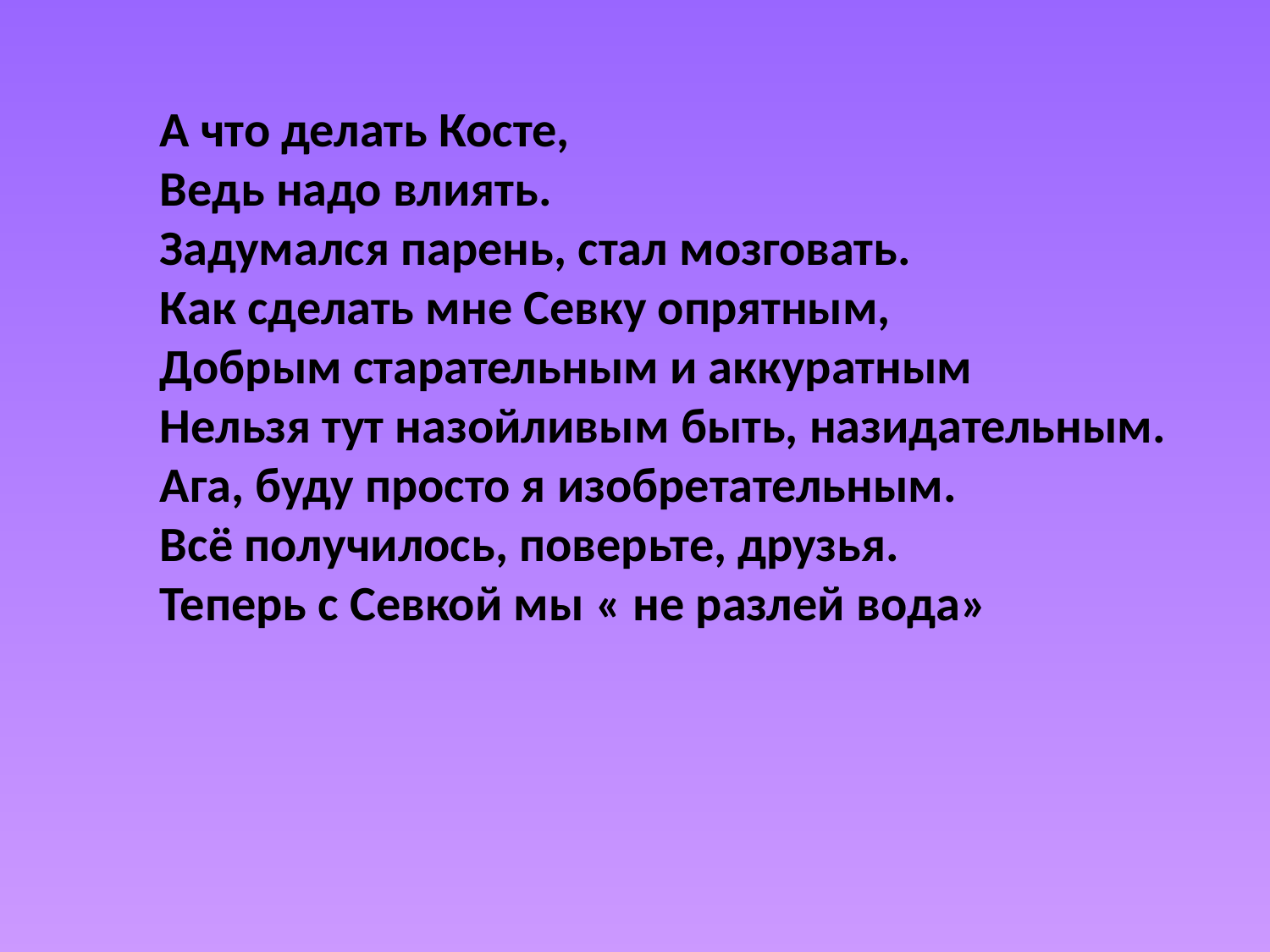

А что делать Косте,
Ведь надо влиять.
Задумался парень, стал мозговать.
Как сделать мне Севку опрятным,
Добрым старательным и аккуратным
Нельзя тут назойливым быть, назидательным.
Ага, буду просто я изобретательным.
Всё получилось, поверьте, друзья.
Теперь с Севкой мы « не разлей вода»